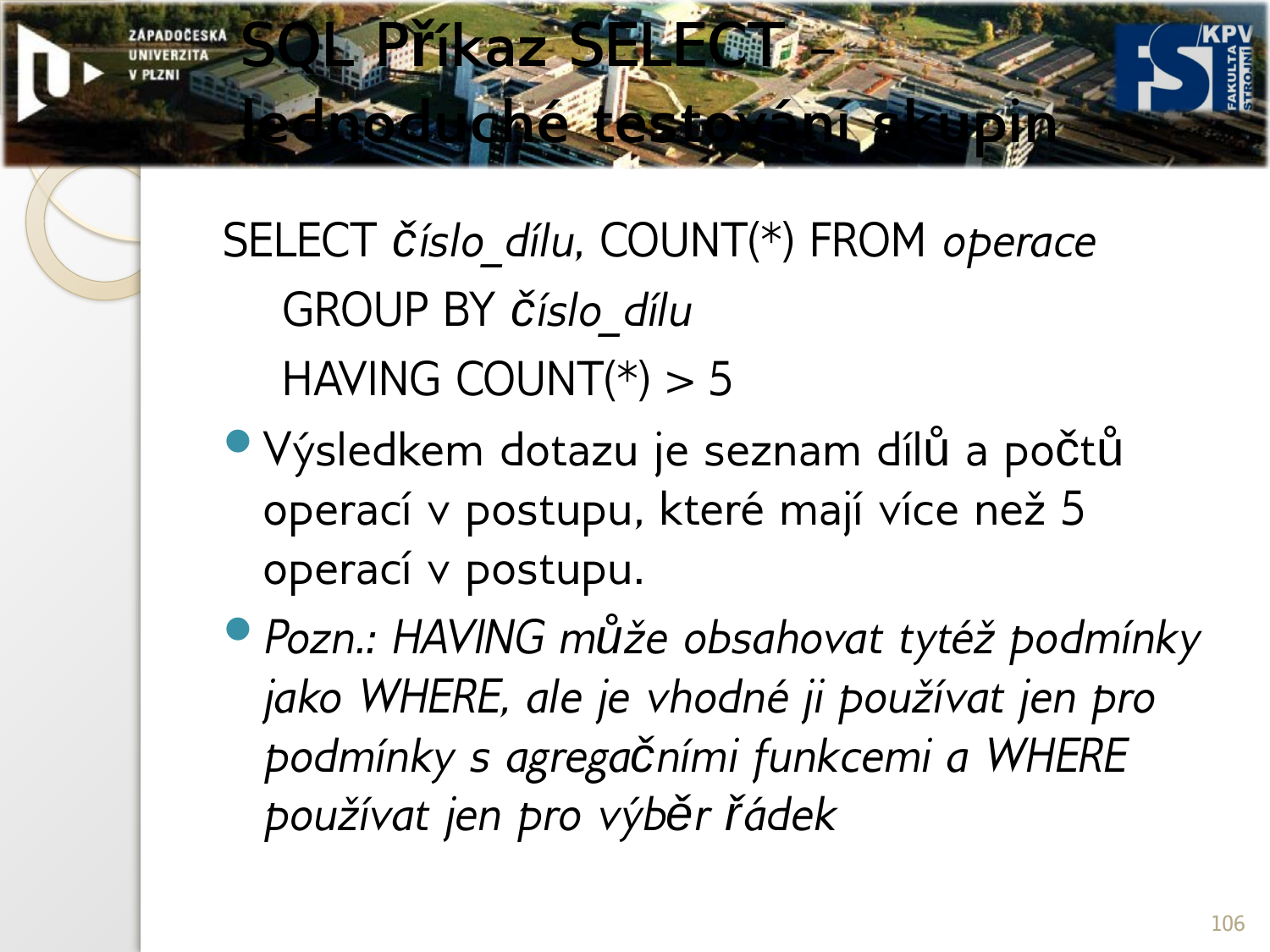

# SQL Příkaz SELECT – Jednoduché testování skupin
SELECT číslo_dílu, COUNT(*) FROM operace
    GROUP BY číslo_dílu
    HAVING COUNT(*) > 5
Výsledkem dotazu je seznam dílů a počtů operací v postupu, které mají více než 5 operací v postupu.
Pozn.: HAVING může obsahovat tytéž podmínky jako WHERE, ale je vhodné ji používat jen pro podmínky s agregačními funkcemi a WHERE používat jen pro výběr řádek
106